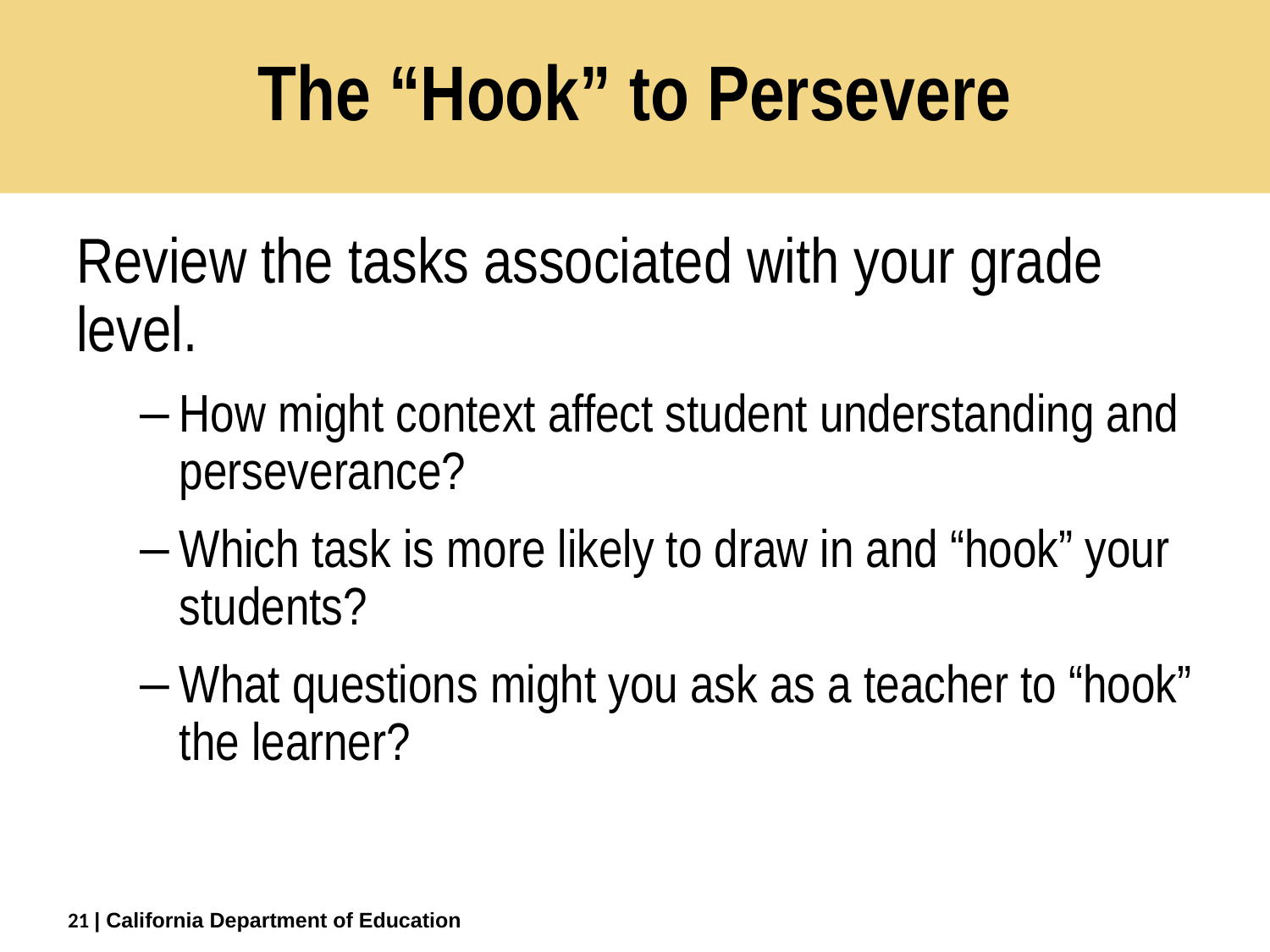

# The “Hook” to Persevere
Review the tasks associated with your grade level.
How might context affect student understanding and perseverance?
Which task is more likely to draw in and “hook” your students?
What questions might you ask as a teacher to “hook” the learner?

21
| California Department of Education